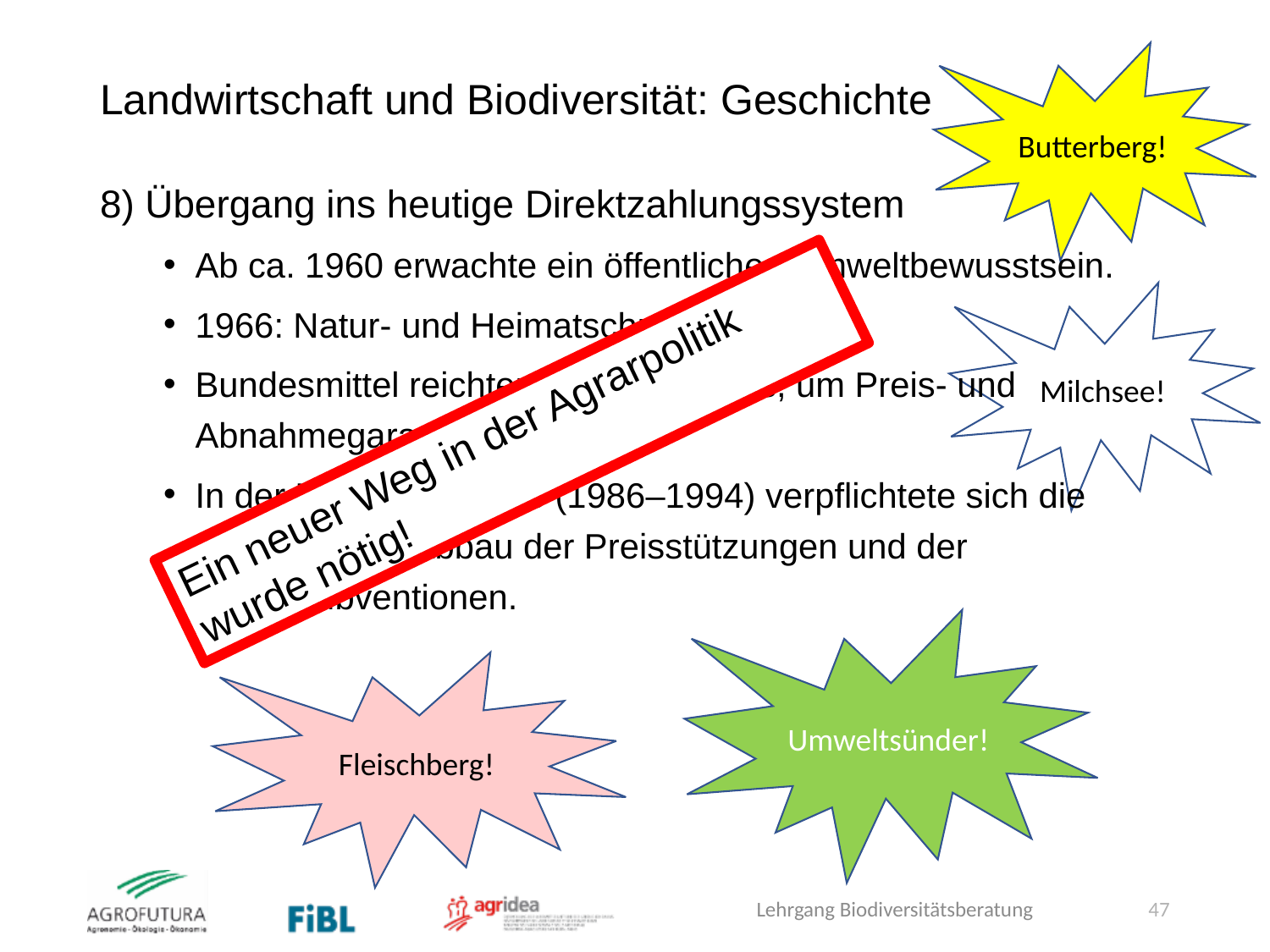

Butterberg!
# Landwirtschaft und Biodiversität: Geschichte
8) Übergang ins heutige Direktzahlungssystem
Ab ca. 1960 erwachte ein öffentliches Umweltbewusstsein.
1966: Natur- und Heimatschutzgesetz
Bundesmittel reichten nicht mehr aus, um Preis- und Abnahmegarantien zu halten.
In der Uruguay-Runde (1986–1994) verpflichtete sich die Schweiz zum Abbau der Preisstützungen und der Exportsubventionen.

Milchsee!
Ein neuer Weg in der Agrarpolitik wurde nötig!
Umweltsünder!
Fleischberg!
Lehrgang Biodiversitätsberatung
47